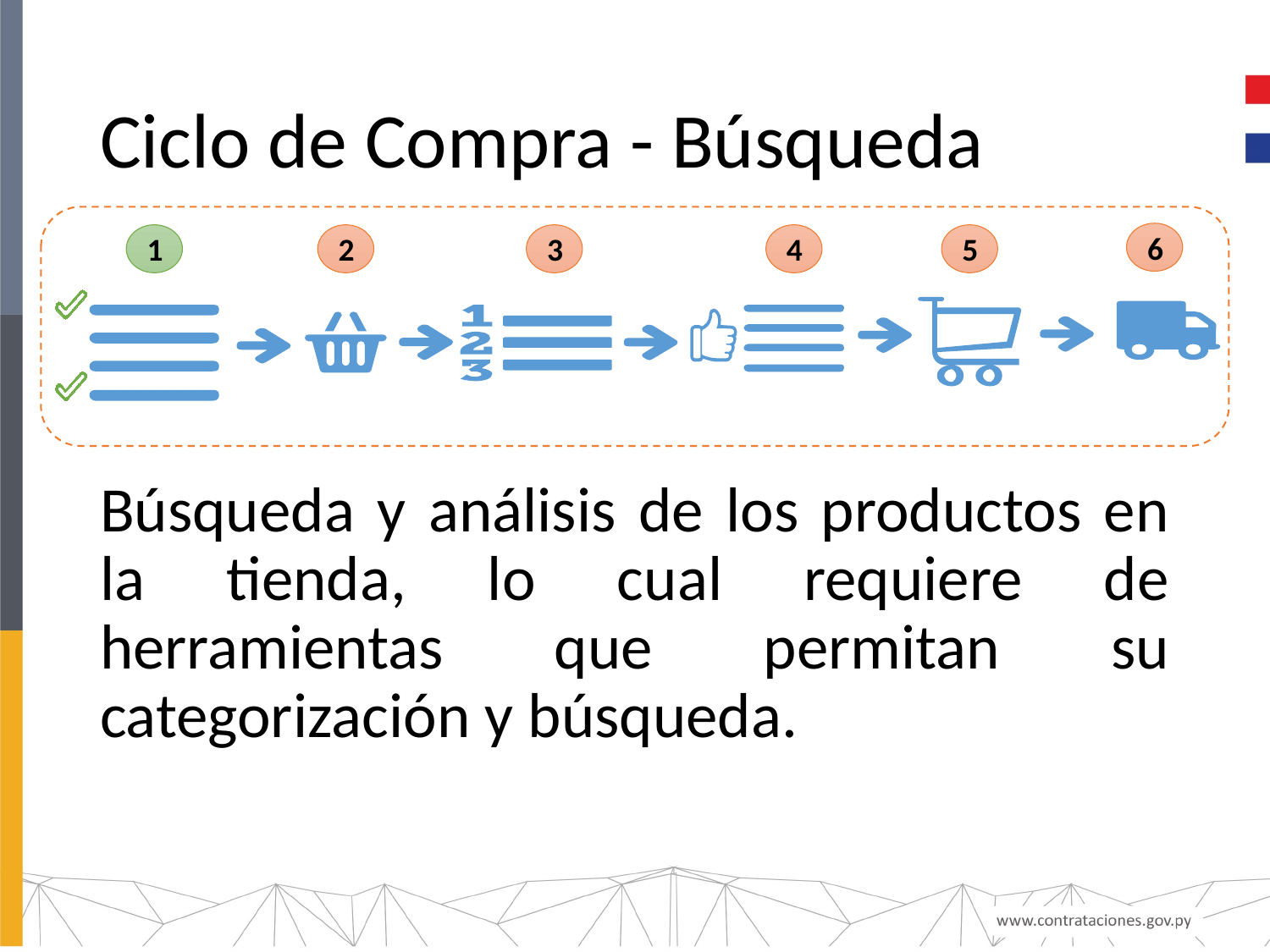

# Ciclo de Compra - Búsqueda

6
1
2
3
4
5

Búsqueda y análisis de los productos en la tienda, lo cual requiere de herramientas que permitan su categorización y búsqueda.